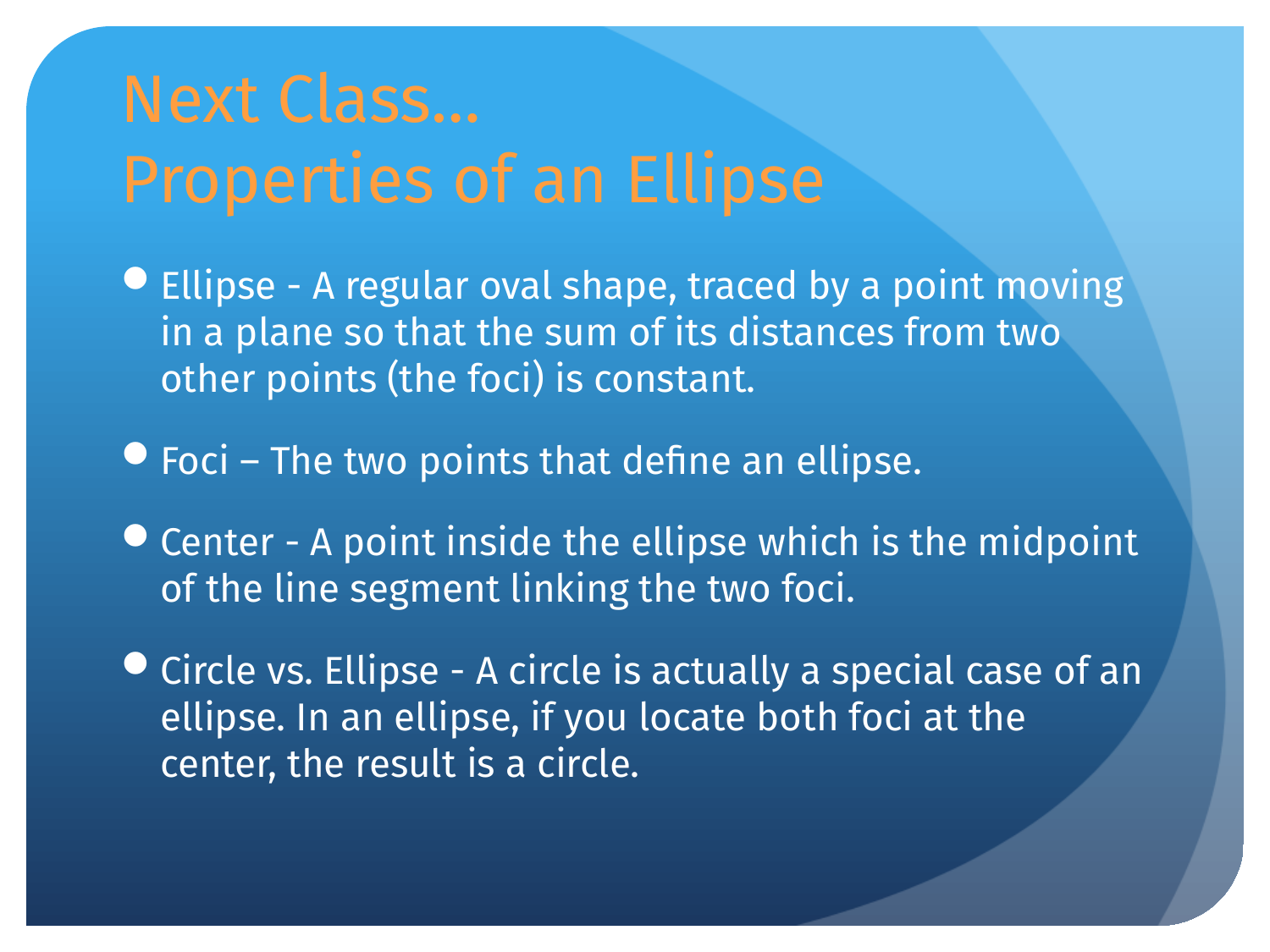

# Next Class… Properties of an Ellipse
Ellipse - A regular oval shape, traced by a point moving in a plane so that the sum of its distances from two other points (the foci) is constant.
Foci – The two points that define an ellipse.
Center - A point inside the ellipse which is the midpoint of the line segment linking the two foci.
Circle vs. Ellipse - A circle is actually a special case of an ellipse. In an ellipse, if you locate both foci at the center, the result is a circle.